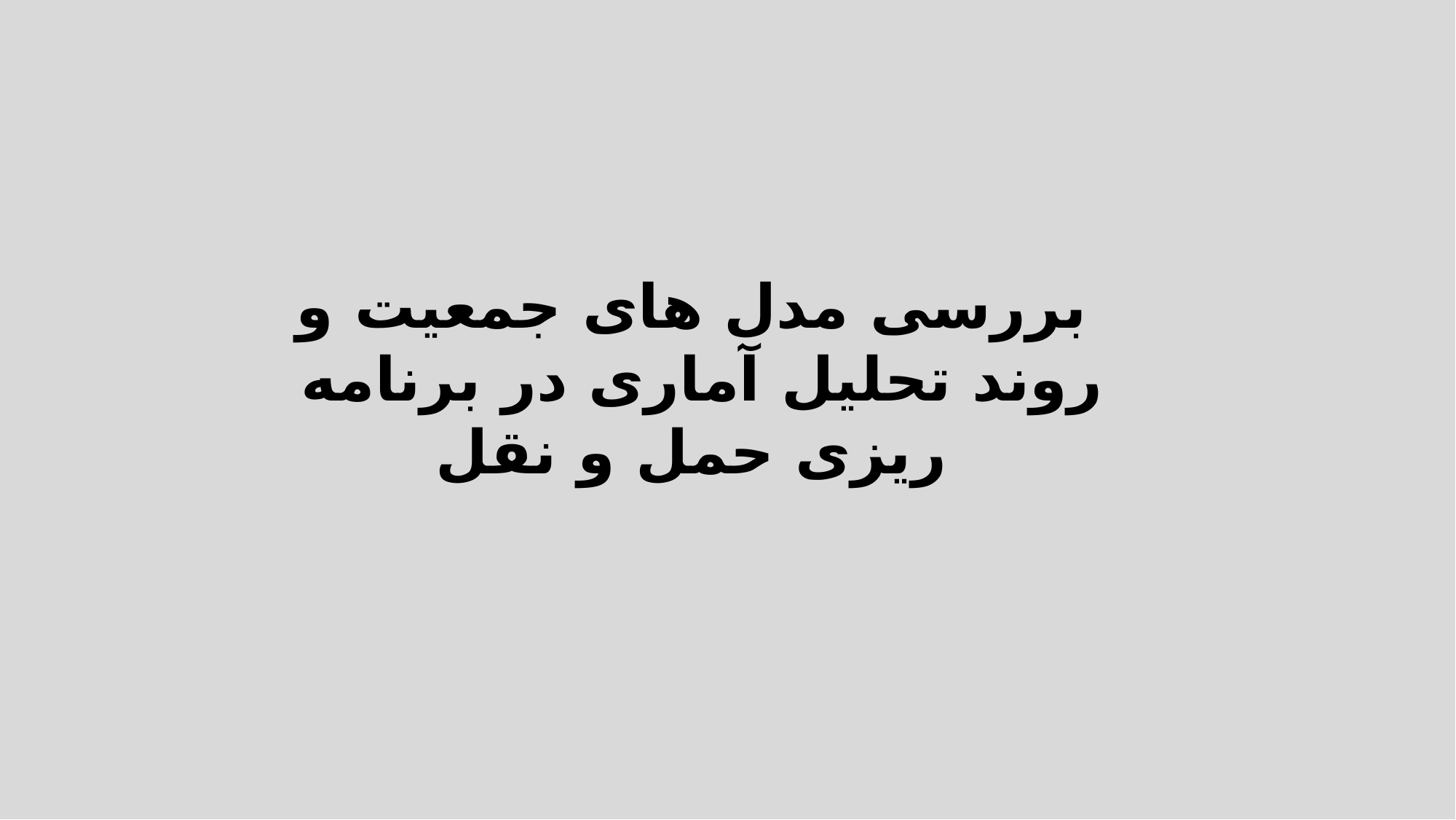

بررسی مدل های جمعیت و
 روند تحلیل آماری در برنامه ریزی حمل و نقل